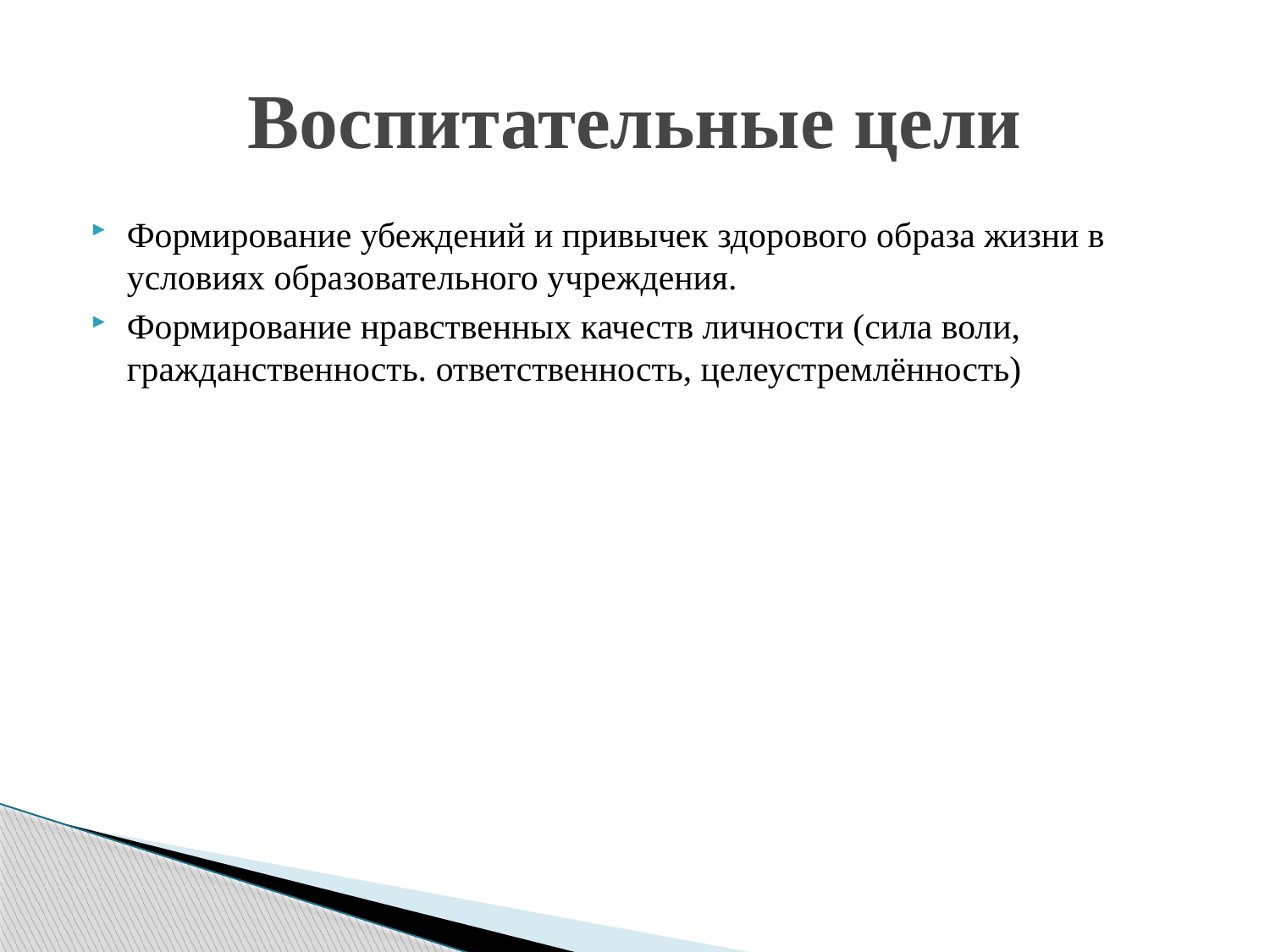

# Воспитательные цели
Формирование убеждений и привычек здорового образа жизни в условиях образовательного учреждения.
Формирование нравственных качеств личности (сила воли, гражданственность. ответственность, целеустремлённость)